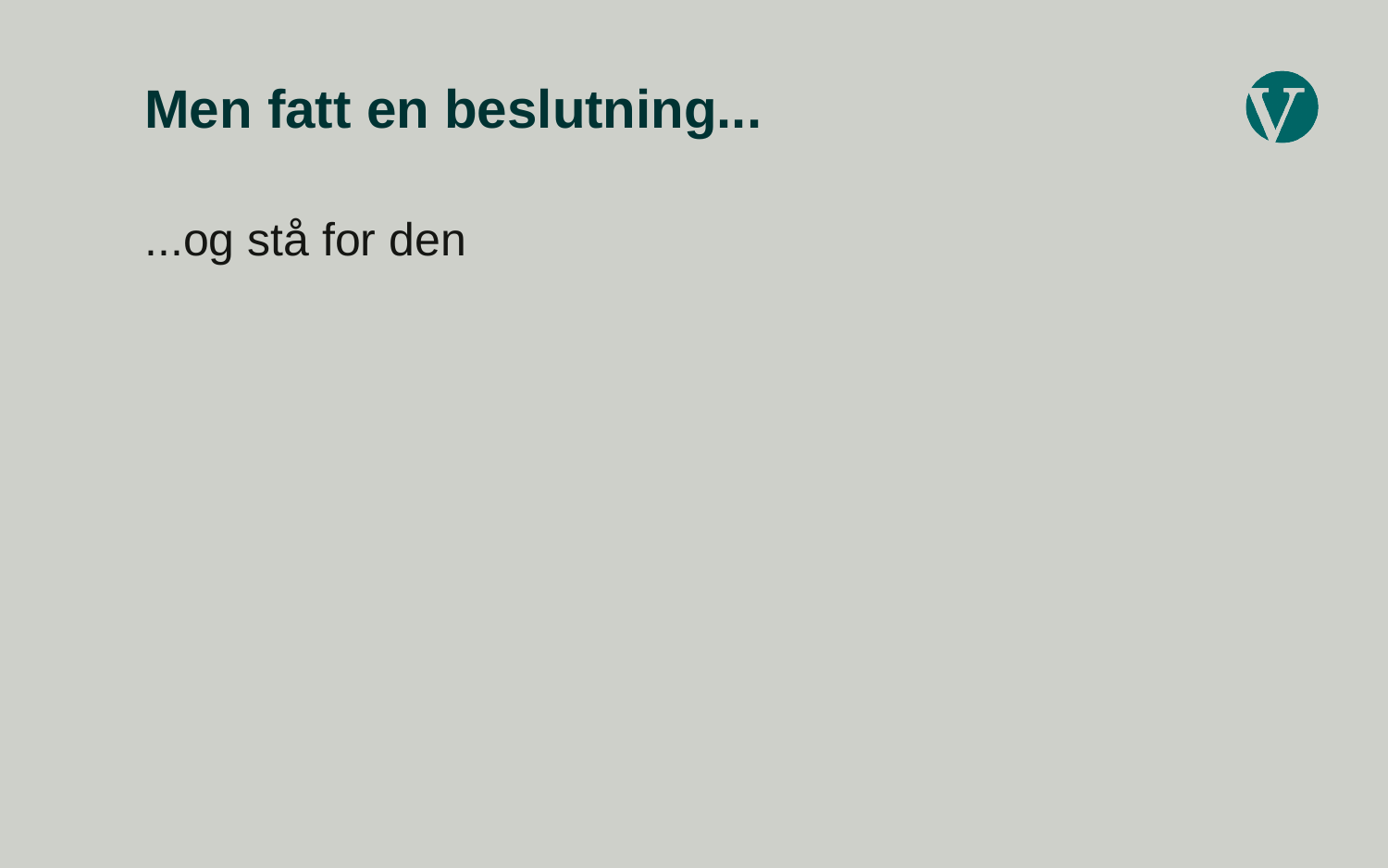

# Men fatt en beslutning...
...og stå for den